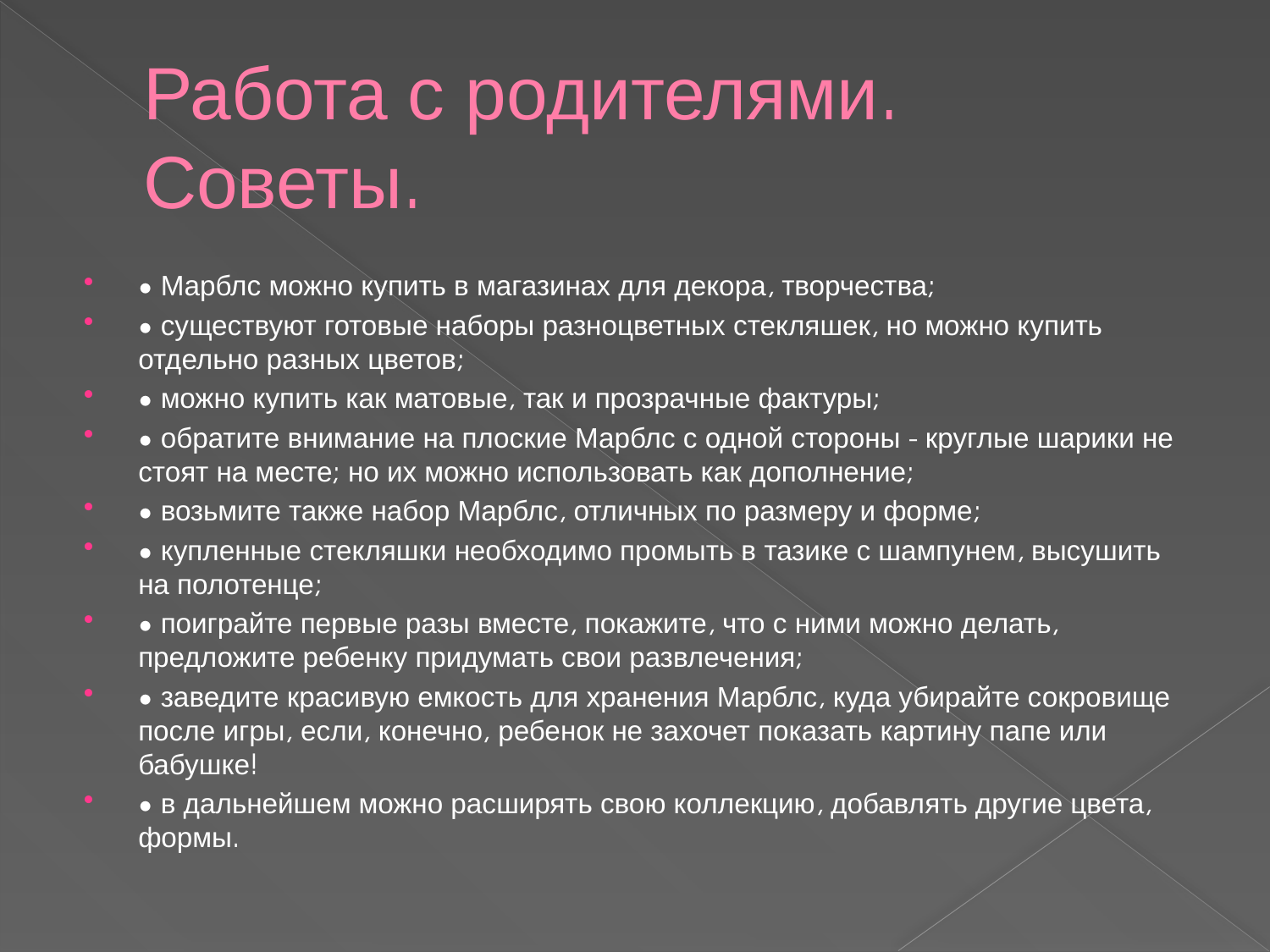

# Работа с родителями. Советы.
• Марблс можно купить в магазинах для декора, творчества;
• существуют готовые наборы разноцветных стекляшек, но можно купить отдельно разных цветов;
• можно купить как матовые, так и прозрачные фактуры;
• обратите внимание на плоские Марблс с одной стороны - круглые шарики не стоят на месте; но их можно использовать как дополнение;
• возьмите также набор Марблс, отличных по размеру и форме;
• купленные стекляшки необходимо промыть в тазике с шампунем, высушить на полотенце;
• поиграйте первые разы вместе, покажите, что с ними можно делать, предложите ребенку придумать свои развлечения;
• заведите красивую емкость для хранения Марблс, куда убирайте сокровище после игры, если, конечно, ребенок не захочет показать картину папе или бабушке!
• в дальнейшем можно расширять свою коллекцию, добавлять другие цвета, формы.